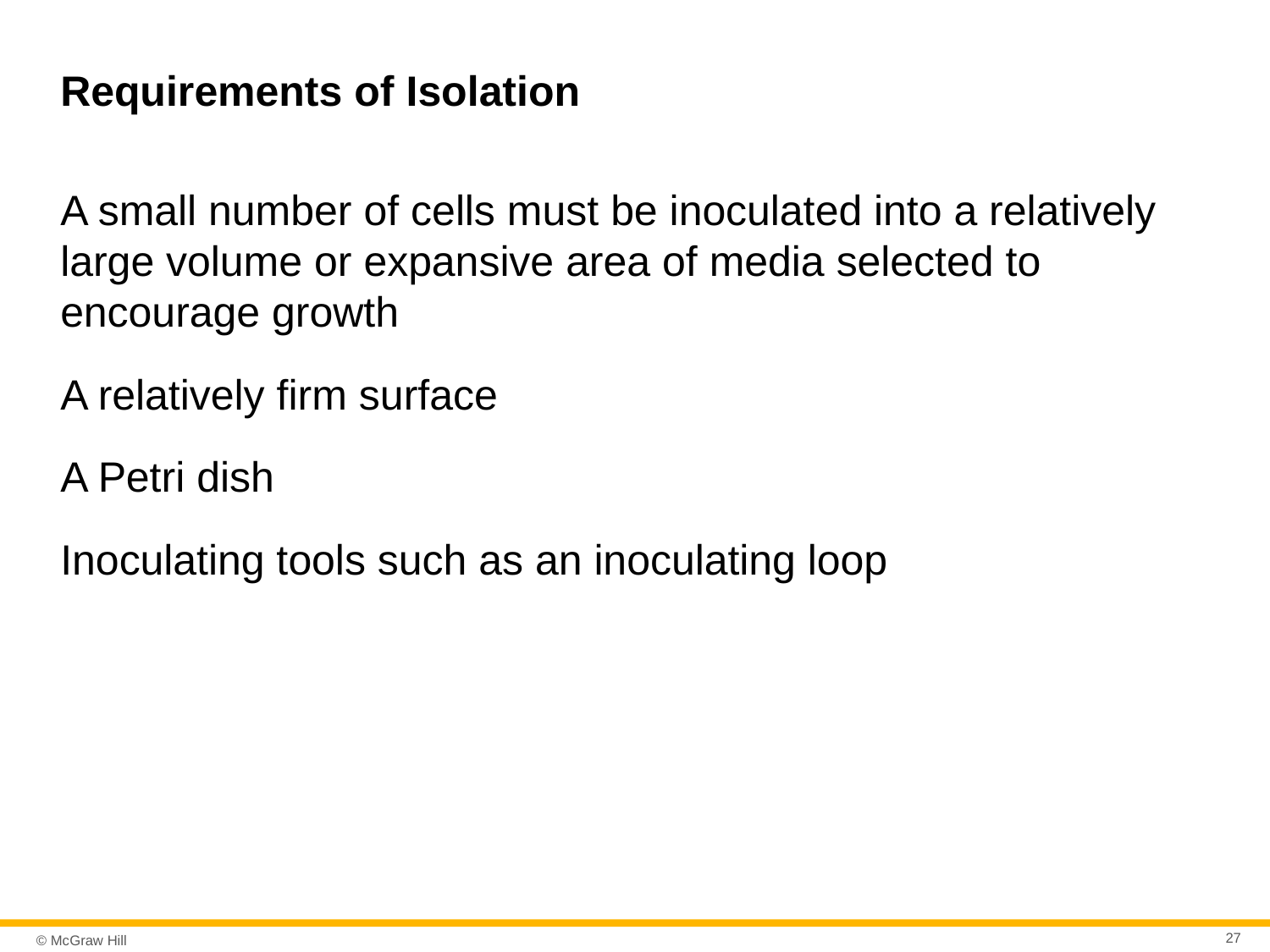

# Requirements of Isolation
A small number of cells must be inoculated into a relatively large volume or expansive area of media selected to encourage growth
A relatively firm surface
A Petri dish
Inoculating tools such as an inoculating loop